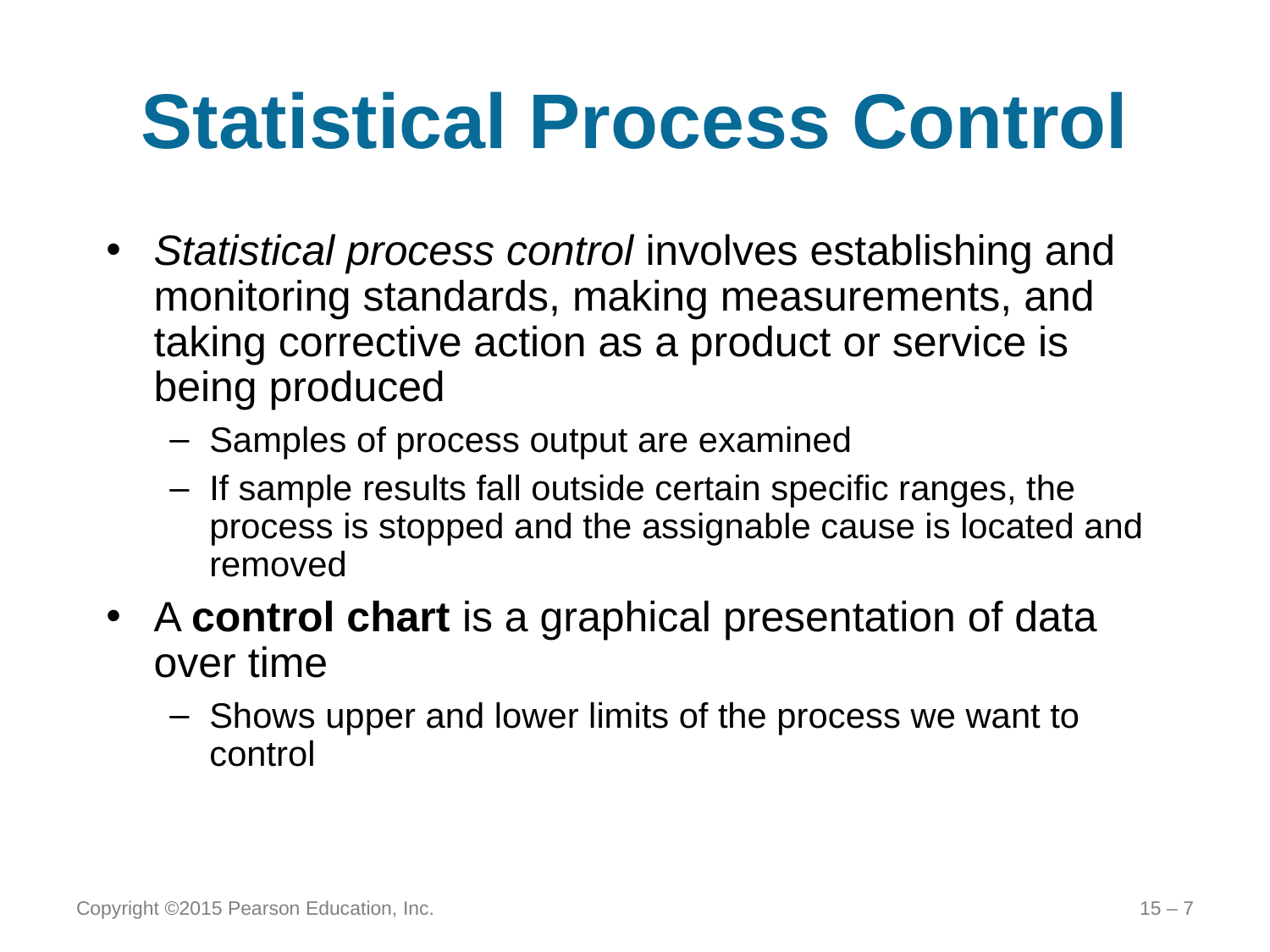

# Statistical Process Control
Statistical process control involves establishing and monitoring standards, making measurements, and taking corrective action as a product or service is being produced
Samples of process output are examined
If sample results fall outside certain specific ranges, the process is stopped and the assignable cause is located and removed
A control chart is a graphical presentation of data over time
Shows upper and lower limits of the process we want to control

Copyright ©2015 Pearson Education, Inc.
15 – 7